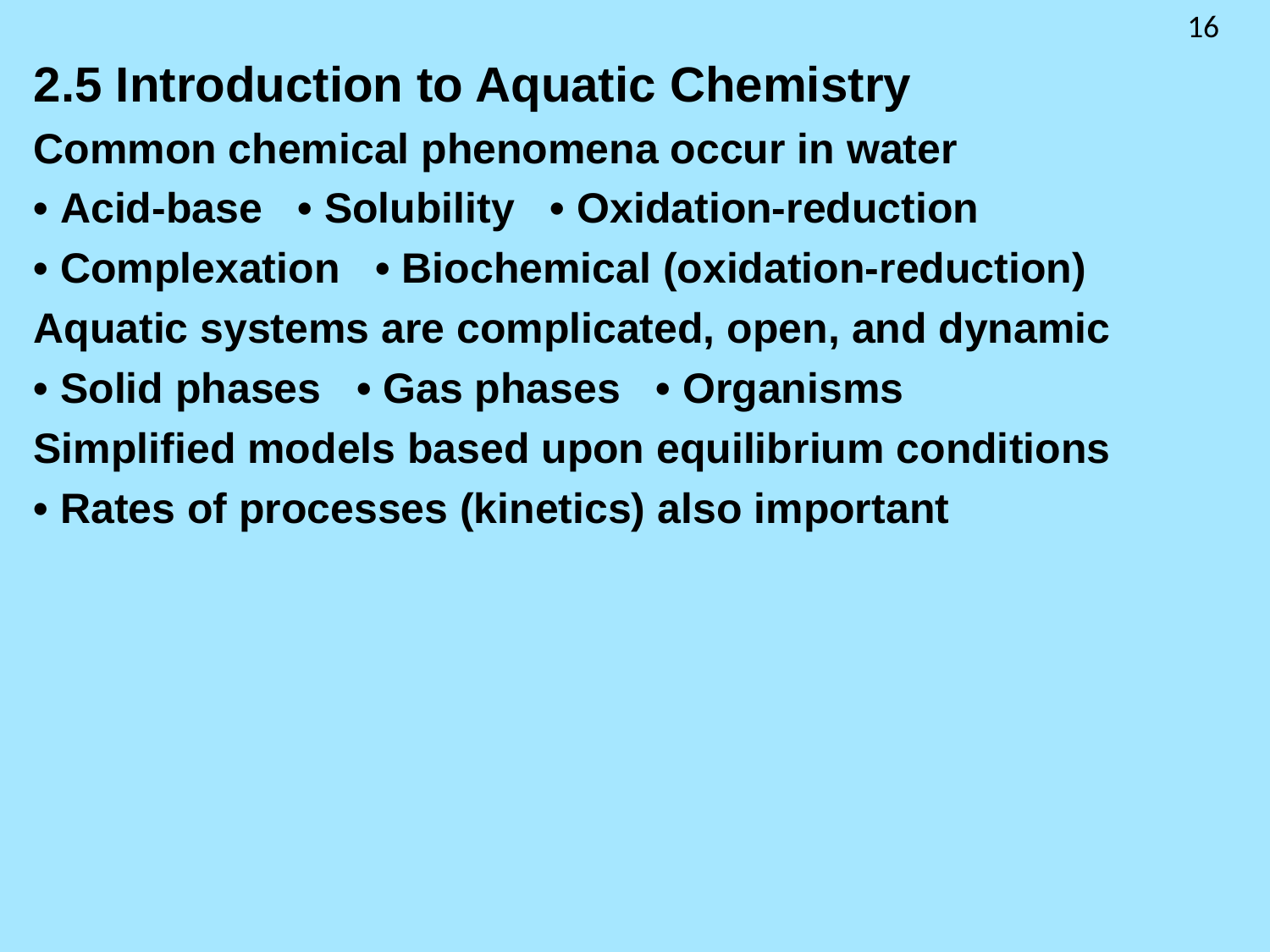

16
2.5 Introduction to Aquatic Chemistry
Common chemical phenomena occur in water
• Acid-base   • Solubility   • Oxidation-reduction
• Complexation   • Biochemical (oxidation-reduction)
Aquatic systems are complicated, open, and dynamic
• Solid phases   • Gas phases   • Organisms
Simplified models based upon equilibrium conditions
• Rates of processes (kinetics) also important